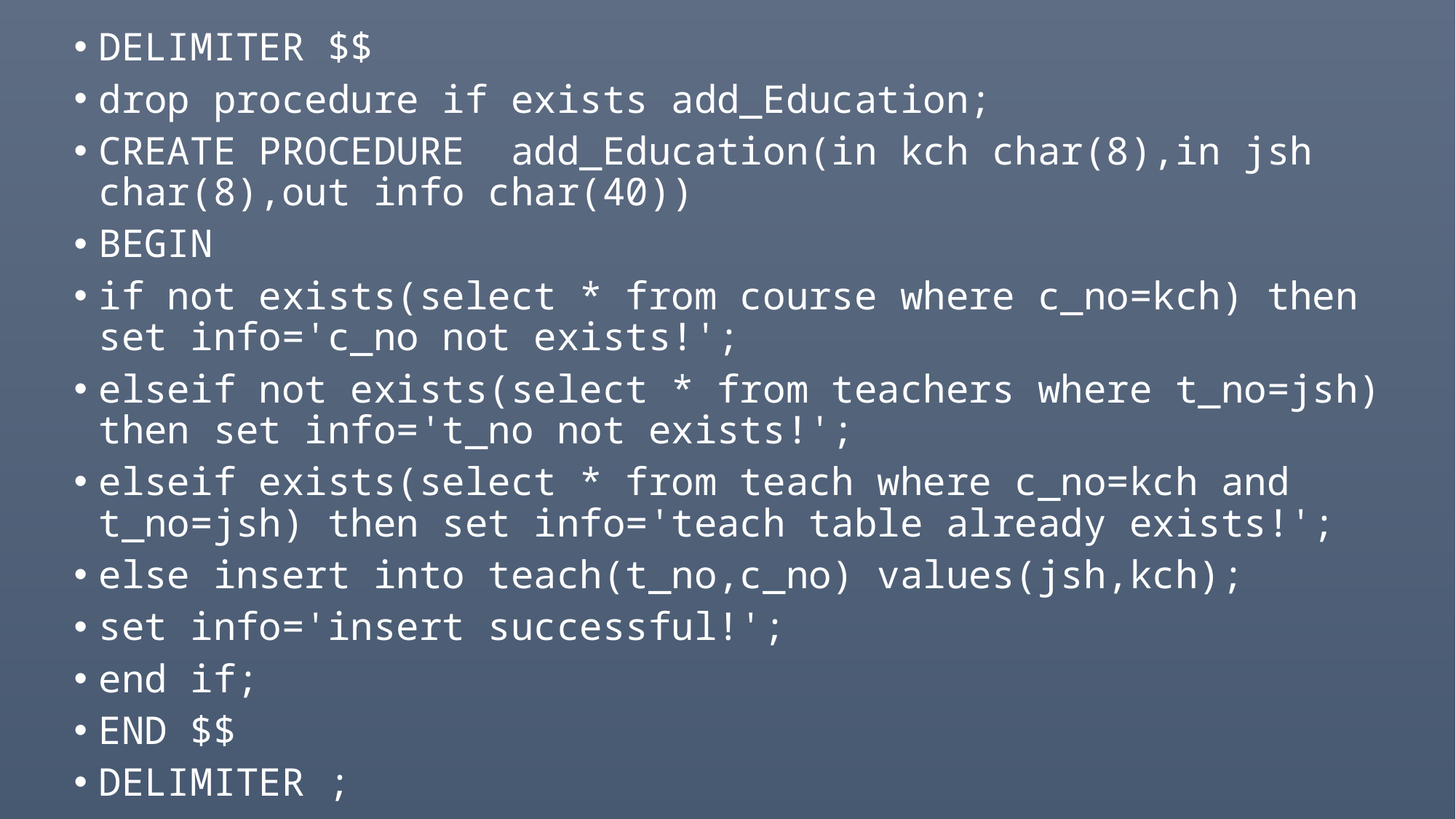

#
DELIMITER $$
drop procedure if exists add_Education;
CREATE PROCEDURE  add_Education(in kch char(8),in jsh char(8),out info char(40))
BEGIN
if not exists(select * from course where c_no=kch) then set info='c_no not exists!';
elseif not exists(select * from teachers where t_no=jsh) then set info='t_no not exists!';
elseif exists(select * from teach where c_no=kch and t_no=jsh) then set info='teach table already exists!';
else insert into teach(t_no,c_no) values(jsh,kch);
set info='insert successful!';
end if;
END $$
DELIMITER ;